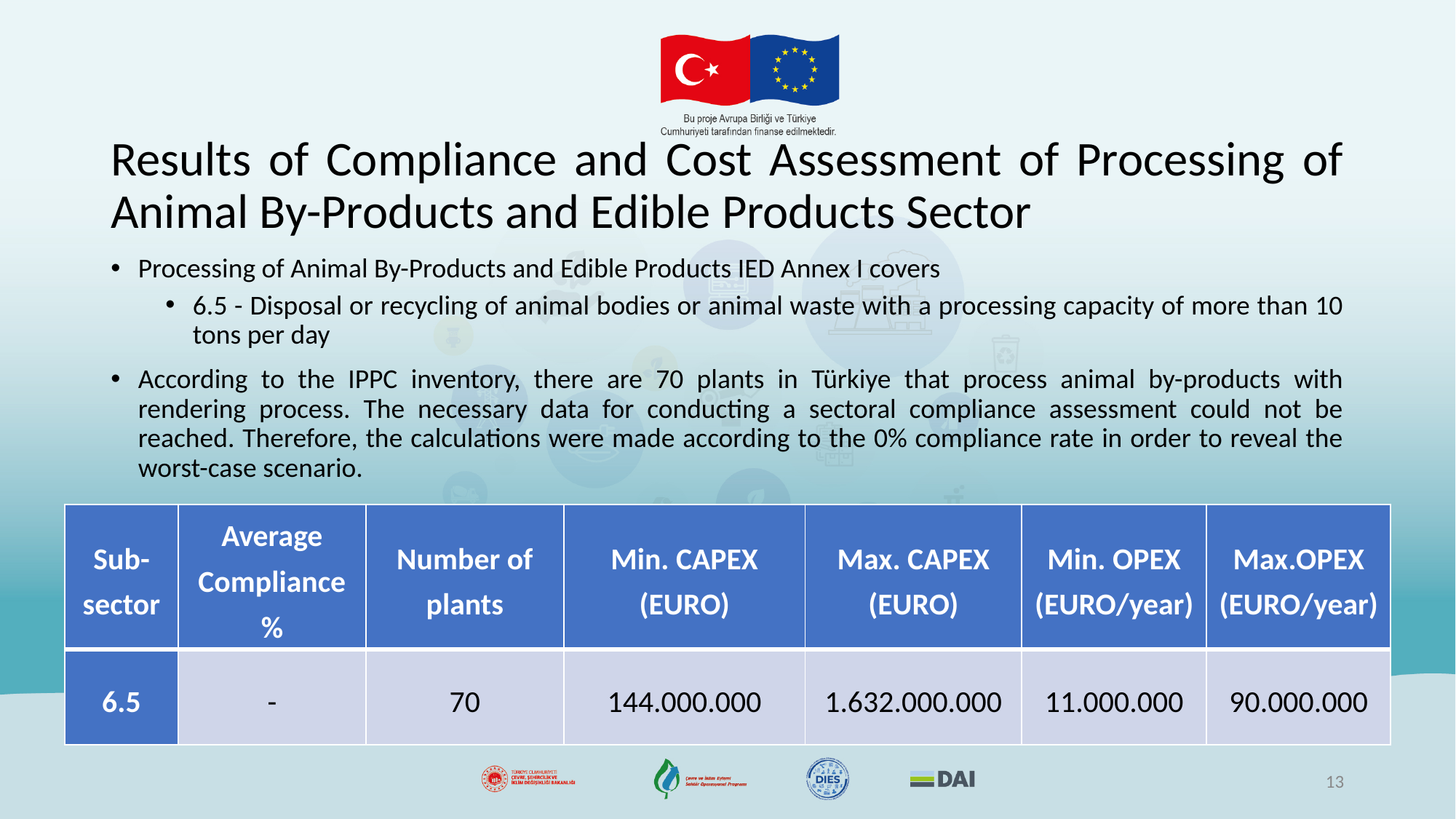

# Results of Compliance and Cost Assessment of Processing of Animal By-Products and Edible Products Sector
Processing of Animal By-Products and Edible Products IED Annex I covers
6.5 - Disposal or recycling of animal bodies or animal waste with a processing capacity of more than 10 tons per day
According to the IPPC inventory, there are 70 plants in Türkiye that process animal by-products with rendering process. The necessary data for conducting a sectoral compliance assessment could not be reached. Therefore, the calculations were made according to the 0% compliance rate in order to reveal the worst-case scenario.

| Sub-sector | Average Compliance % | Number of plants | Min. CAPEX (EURO) | Max. CAPEX (EURO) | Min. OPEX (EURO/year) | Max.OPEX (EURO/year) |
| --- | --- | --- | --- | --- | --- | --- |
| 6.5 | - | 70 | 144.000.000 | 1.632.000.000 | 11.000.000 | 90.000.000 |
13